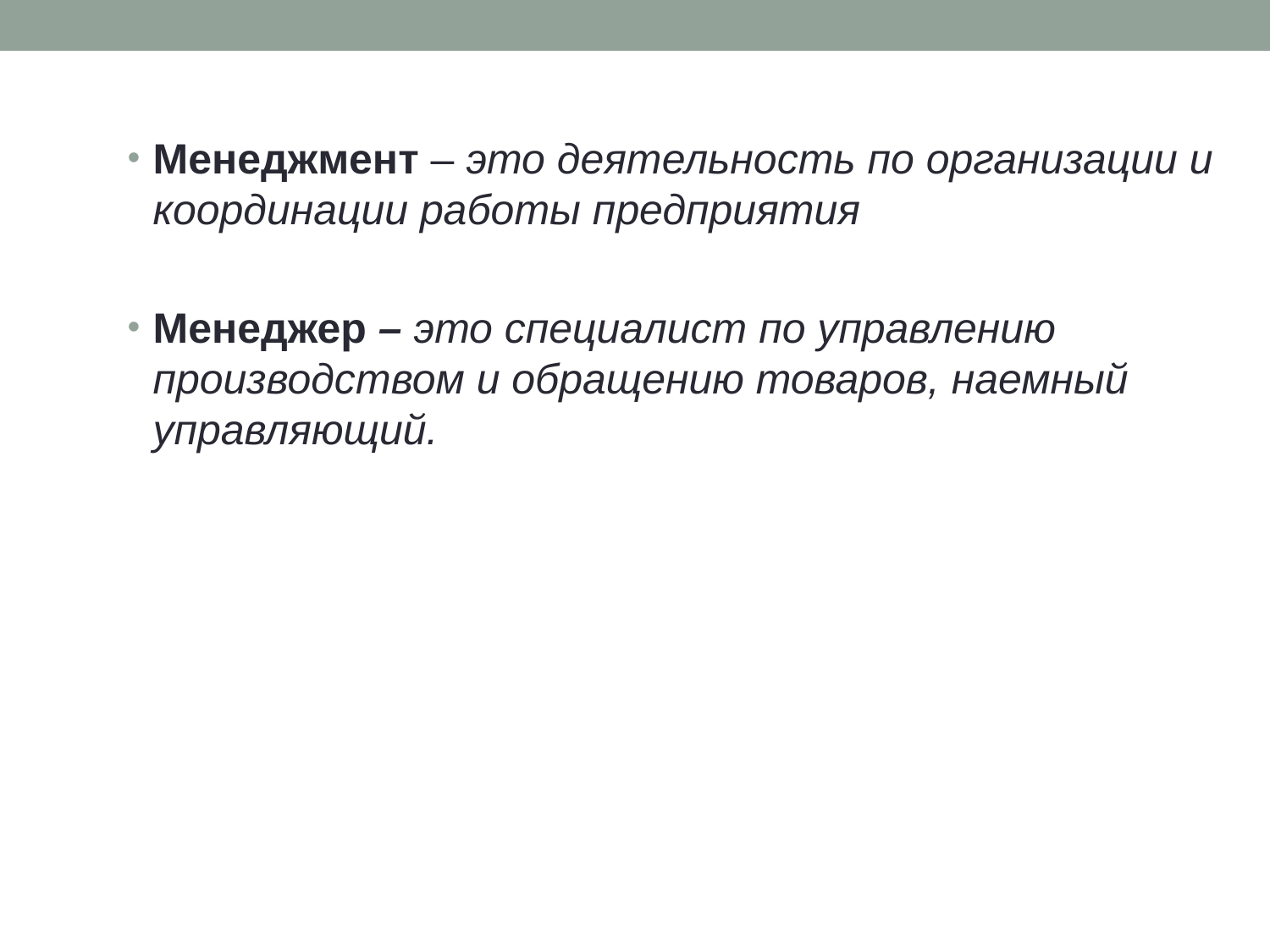

Менеджмент – это деятельность по организации и координации работы предприятия

Менеджер – это специалист по управлению производством и обращению товаров, наемный управляющий.